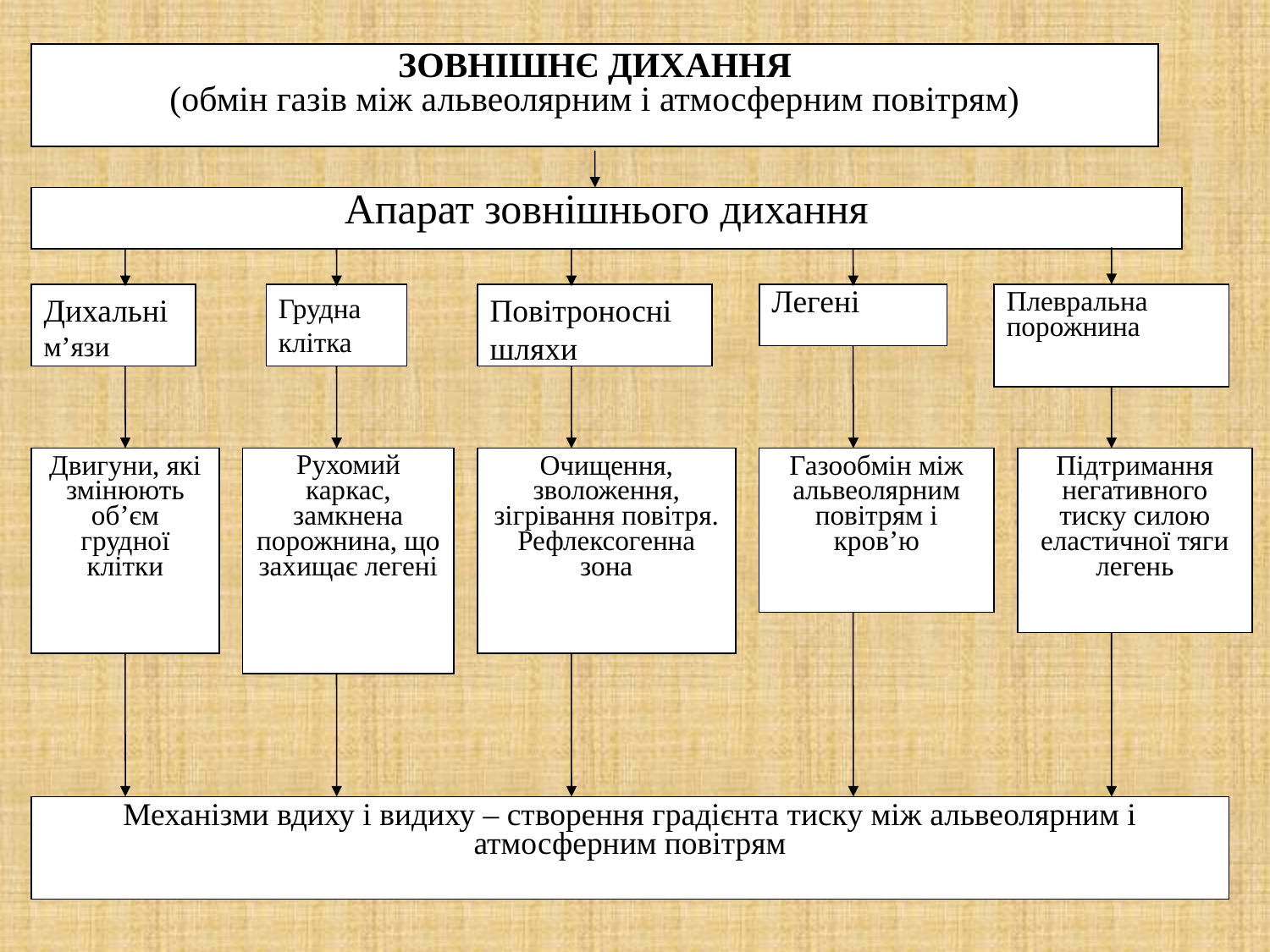

ЗОВНІШНЄ ДИХАННЯ
(обмін газів між альвеолярним і атмосферним повітрям)

Апарат зовнішнього дихання

Дихальні м’язи
Грудна клітка
Повітроносні шляхи
Легені
Плевральна порожнина

Двигуни, які змінюють об’єм грудної клітки
Рухомий каркас, замкнена порожнина, що захищає легені
Очищення, зволоження, зігрівання повітря. Рефлексогенна зона
Газообмін між альвеолярним повітрям і кров’ю
Підтримання негативного тиску силою еластичної тяги легень

Механізми вдиху і видиху – створення градієнта тиску між альвеолярним і атмосферним повітрям